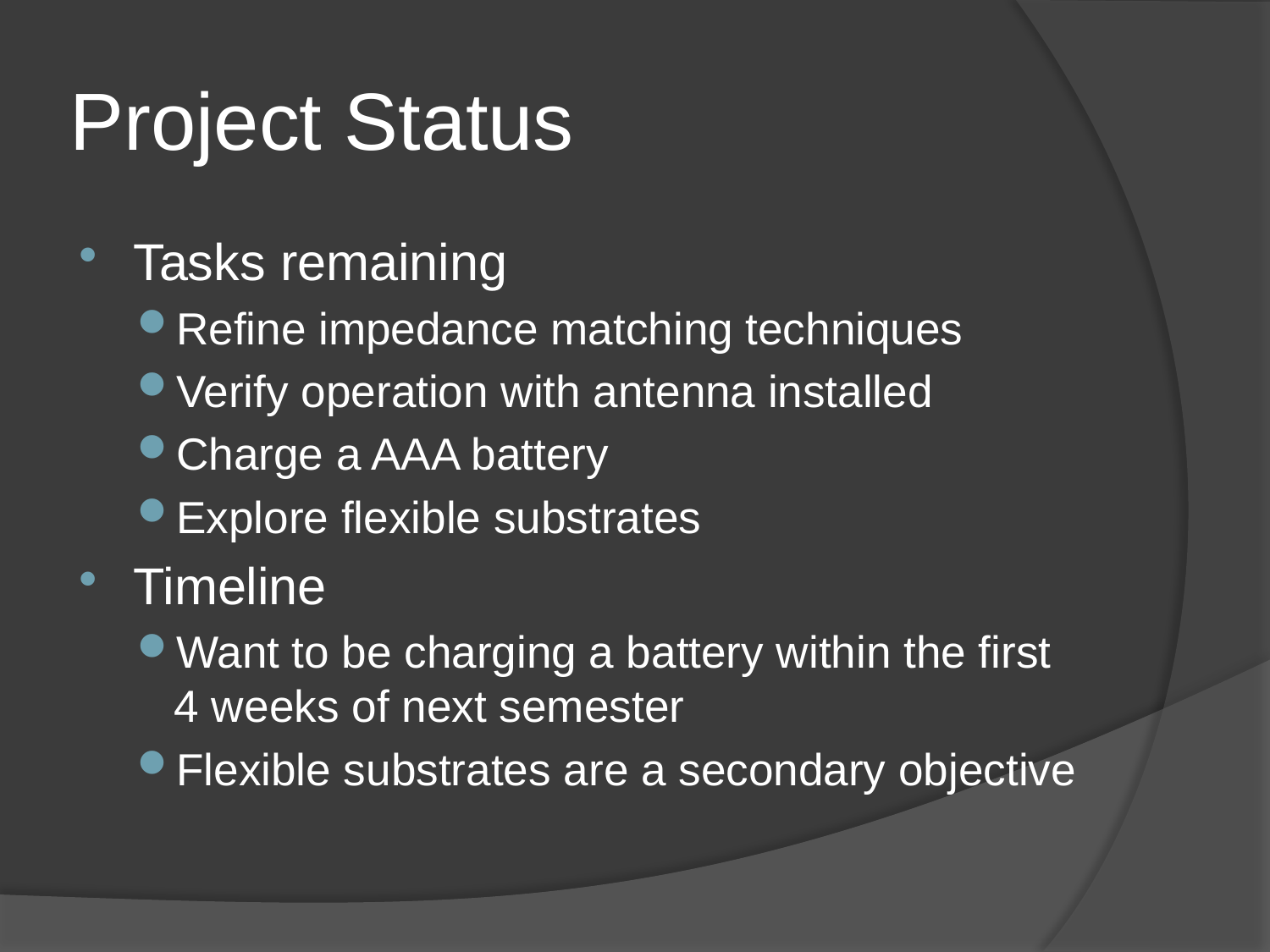

# Project Status
Tasks remaining
Refine impedance matching techniques
Verify operation with antenna installed
Charge a AAA battery
Explore flexible substrates
Timeline
Want to be charging a battery within the first 4 weeks of next semester
Flexible substrates are a secondary objective